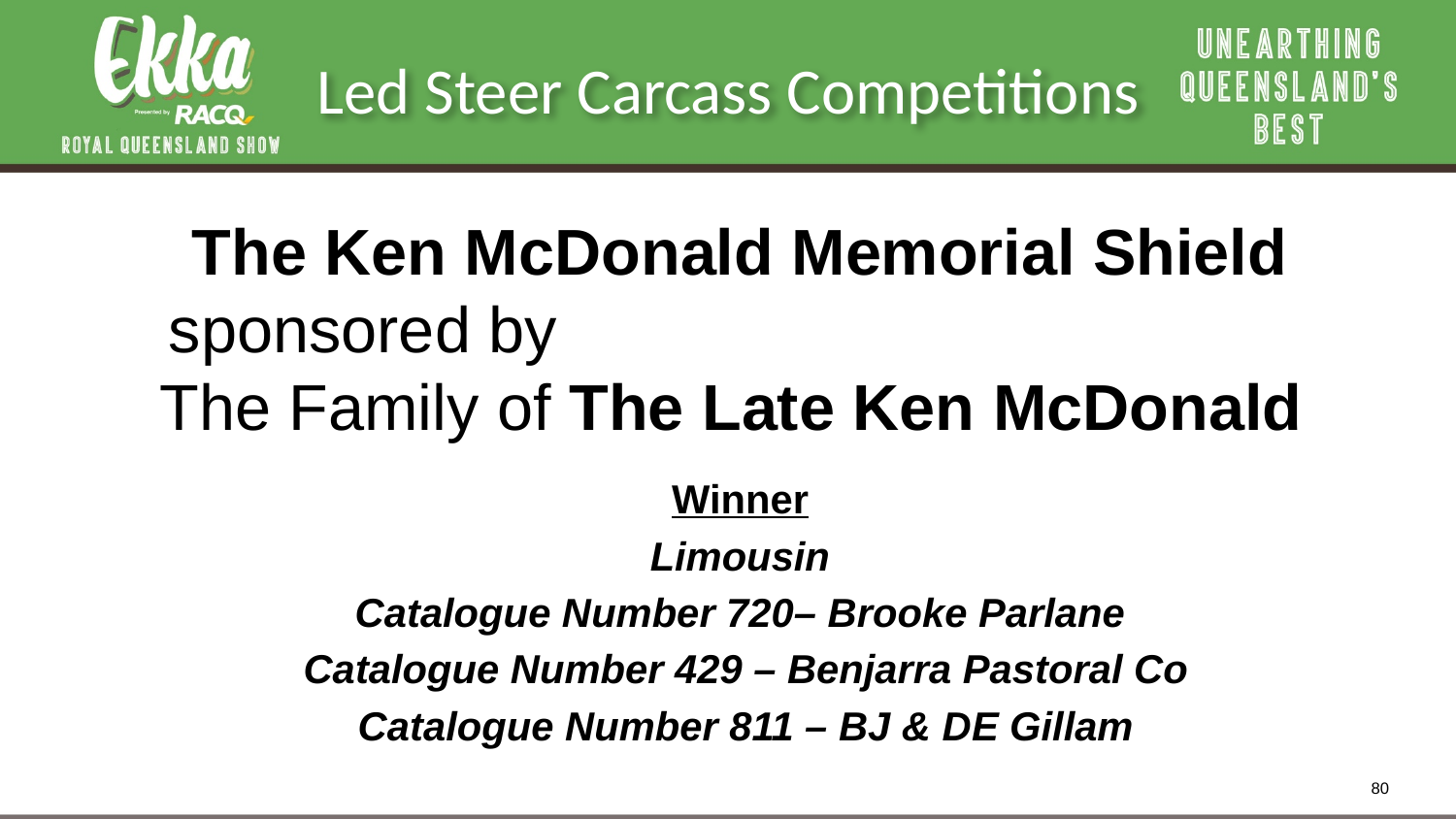

Led Steer Carcass Competitions
The Ken McDonald Memorial Shield sponsored by                                           The Family of The Late Ken McDonald

Winner
Limousin
Catalogue Number 720– Brooke Parlane
 Catalogue Number 429 – Benjarra Pastoral Co
 Catalogue Number 811 – BJ & DE Gillam
80